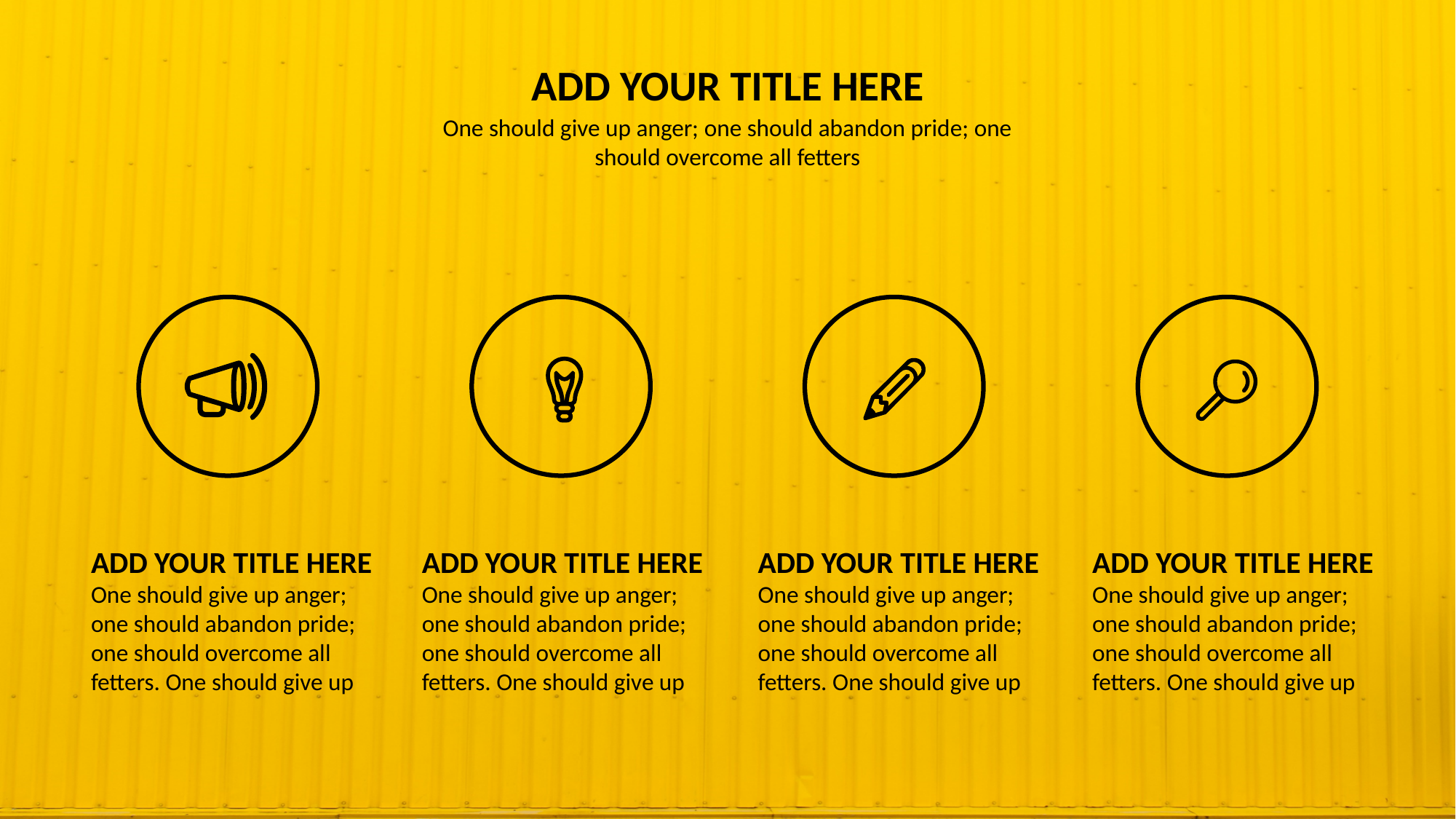

ADD YOUR TITLE HERE
One should give up anger; one should abandon pride; one should overcome all fetters

ADD YOUR TITLE HERE
One should give up anger; one should abandon pride; one should overcome all fetters. One should give up
ADD YOUR TITLE HERE
One should give up anger; one should abandon pride; one should overcome all fetters. One should give up
ADD YOUR TITLE HERE
One should give up anger; one should abandon pride; one should overcome all fetters. One should give up
ADD YOUR TITLE HERE
One should give up anger; one should abandon pride; one should overcome all fetters. One should give up